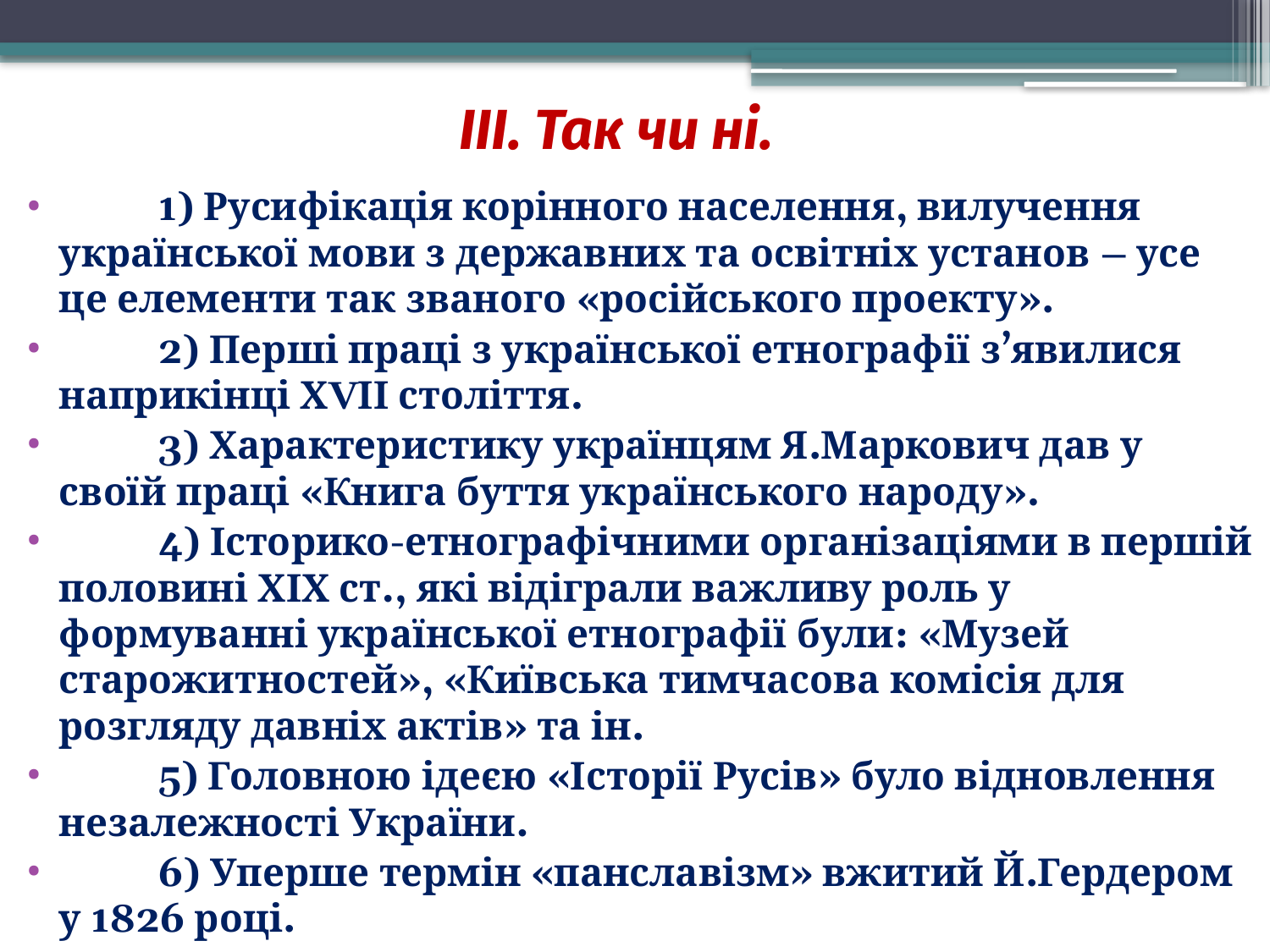

# ІІІ. Так чи ні.
	1) Русифікація корінного населення, вилучення української мови з державних та освітніх установ – усе це елементи так званого «російського проекту».
	2) Перші праці з української етнографії з’явилися наприкінці ХVІІ століття.
	3) Характеристику українцям Я.Маркович дав у своїй праці «Книга буття українського народу».
	4) Історико-етнографічними організаціями в першій половині ХІХ ст., які відіграли важливу роль у формуванні української етнографії були: «Музей старожитностей», «Київська тимчасова комісія для розгляду давніх актів» та ін.
	5) Головною ідеєю «Історії Русів» було відновлення незалежності України.
	6) Уперше термін «панславізм» вжитий Й.Гердером у 1826 році.